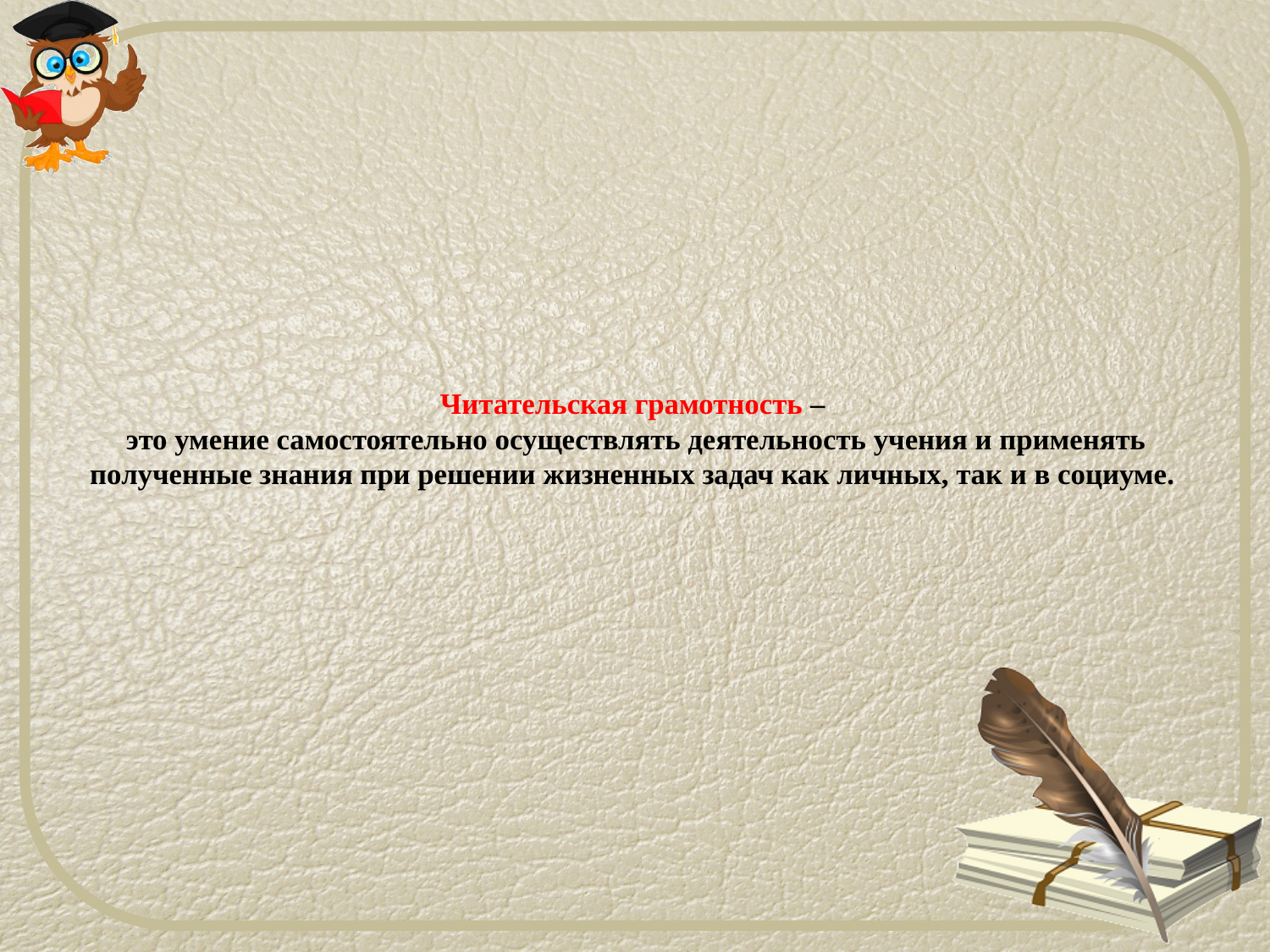

# Читательская грамотность – это умение самостоятельно осуществлять деятельность учения и применять полученные знания при решении жизненных задач как личных, так и в социуме.